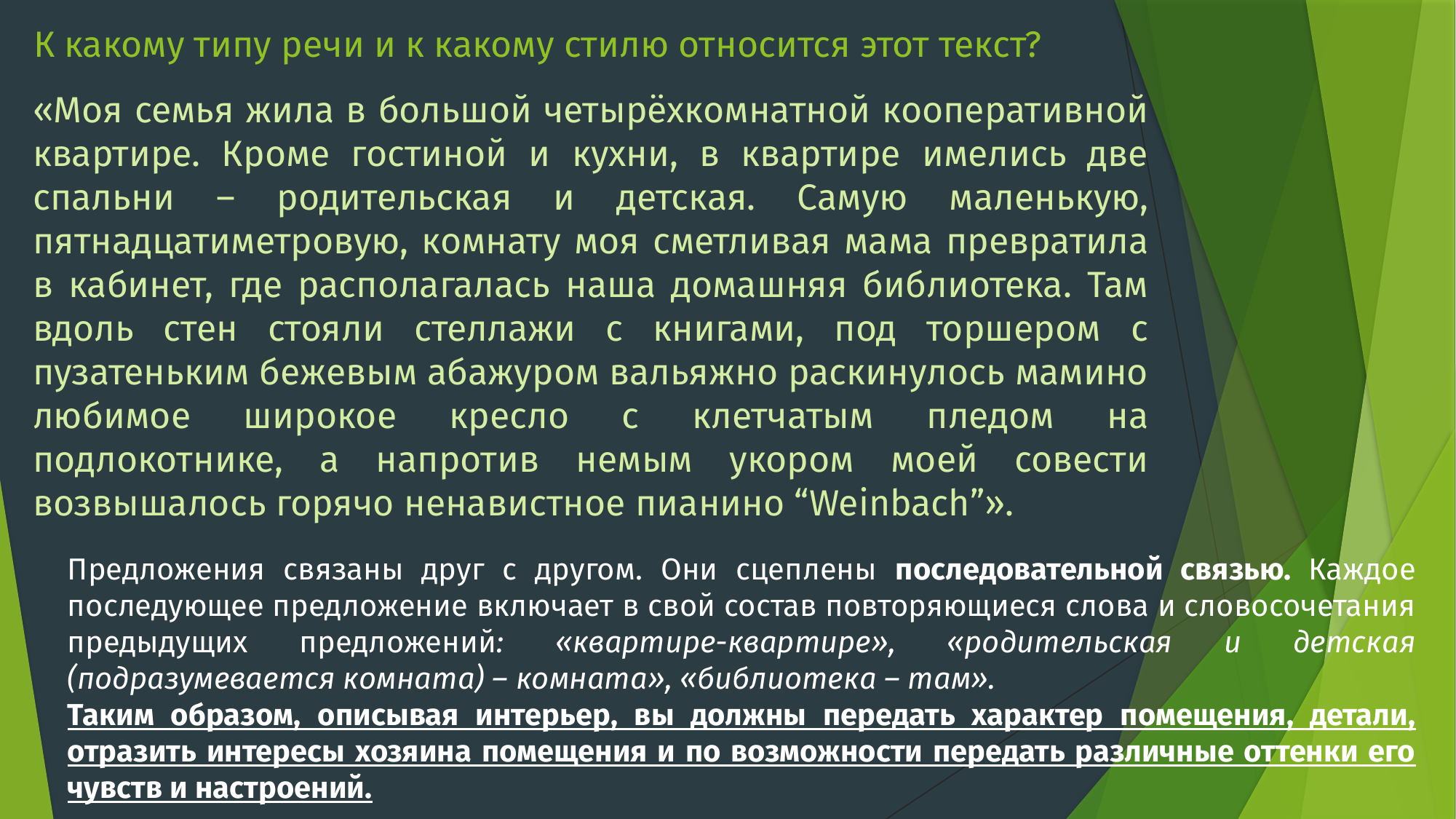

К какому типу речи и к какому стилю относится этот текст?
«Моя семья жила в большой четырёхкомнатной кооперативной квартире. Кроме гостиной и кухни, в квартире имелись две спальни – родительская и детская. Самую маленькую, пятнадцатиметровую, комнату моя сметливая мама превратила в кабинет, где располагалась наша домашняя библиотека. Там вдоль стен стояли стеллажи с книгами, под торшером с пузатеньким бежевым абажуром вальяжно раскинулось мамино любимое широкое кресло с клетчатым пледом на подлокотнике, а напротив немым укором моей совести возвышалось горячо ненавистное пианино “Weinbach”».
Предложения связаны друг с другом. Они сцеплены последовательной связью. Каждое последующее предложение включает в свой состав повторяющиеся слова и словосочетания предыдущих предложений: «квартире-квартире», «родительская и детская (подразумевается комната) – комната», «библиотека – там».
Таким образом, описывая интерьер, вы должны передать характер помещения, детали, отразить интересы хозяина помещения и по возможности передать различные оттенки его чувств и настроений.